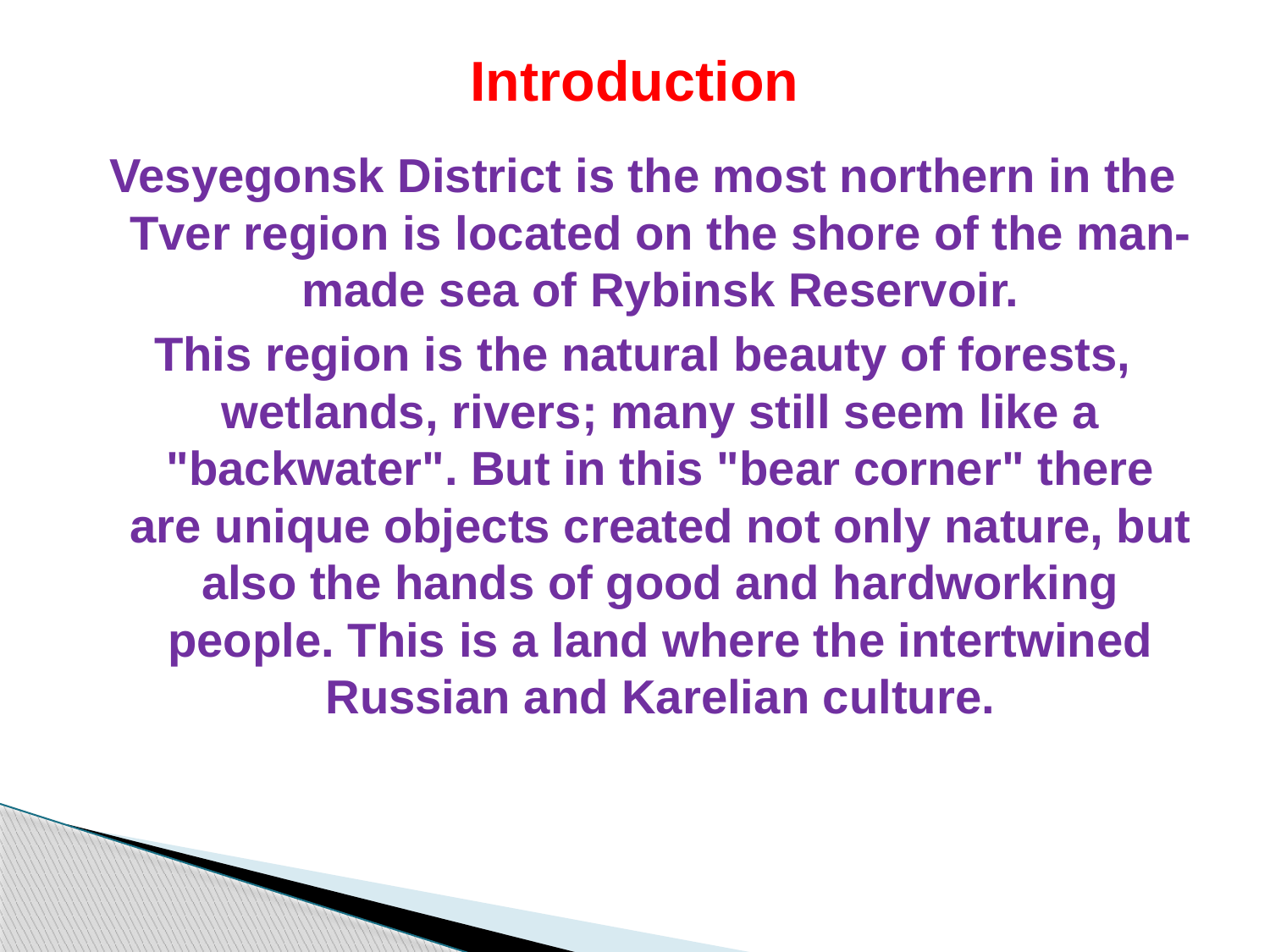

# Introduction
Vesyegonsk District is the most northern in the Tver region is located on the shore of the man-made sea of Rybinsk Reservoir.
This region is the natural beauty of forests, wetlands, rivers; many still seem like a "backwater". But in this "bear corner" there are unique objects created not only nature, but also the hands of good and hardworking people. This is a land where the intertwined Russian and Karelian culture.